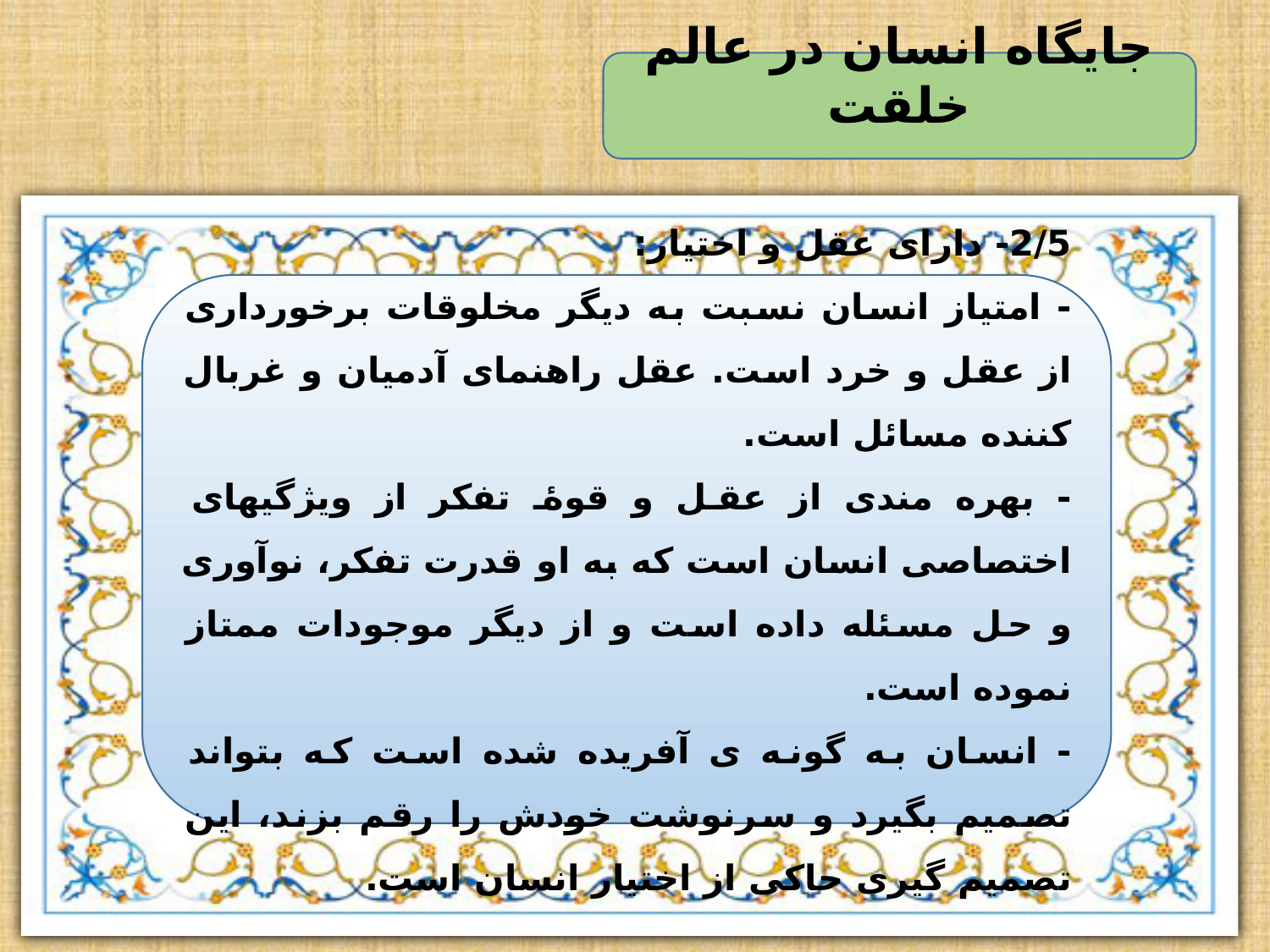

جایگاه انسان در عالم خلقت

2/5- دارای عقل و اختیار:
- امتیاز انسان نسبت به دیگر مخلوقات برخورداری از عقل و خرد است. عقل راهنمای آدمیان و غربال کننده مسائل است.
- بهره مندی از عقل و قوۀ تفکر از ویژگیهای اختصاصی انسان است که به او قدرت تفکر، نوآوری و حل مسئله داده است و از دیگر موجودات ممتاز نموده است.
- انسان به گونه ی آفریده شده است که بتواند تصمیم بگیرد و سرنوشت خودش را رقم بزند، این تصمیم گیری حاکی از اختیار انسان است.